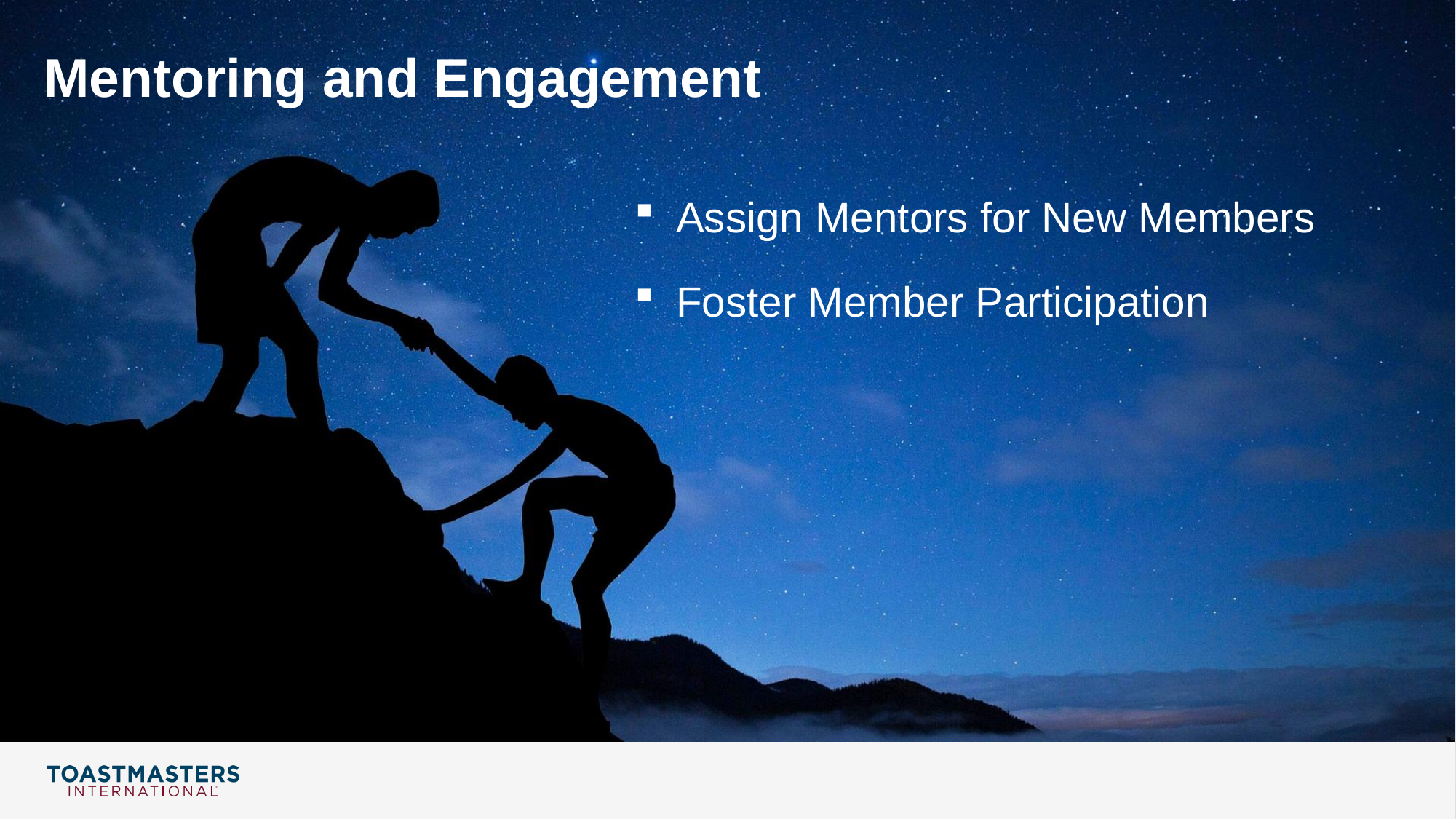

# Mentoring and Engagement
Assign Mentors for New Members
Foster Member Participation